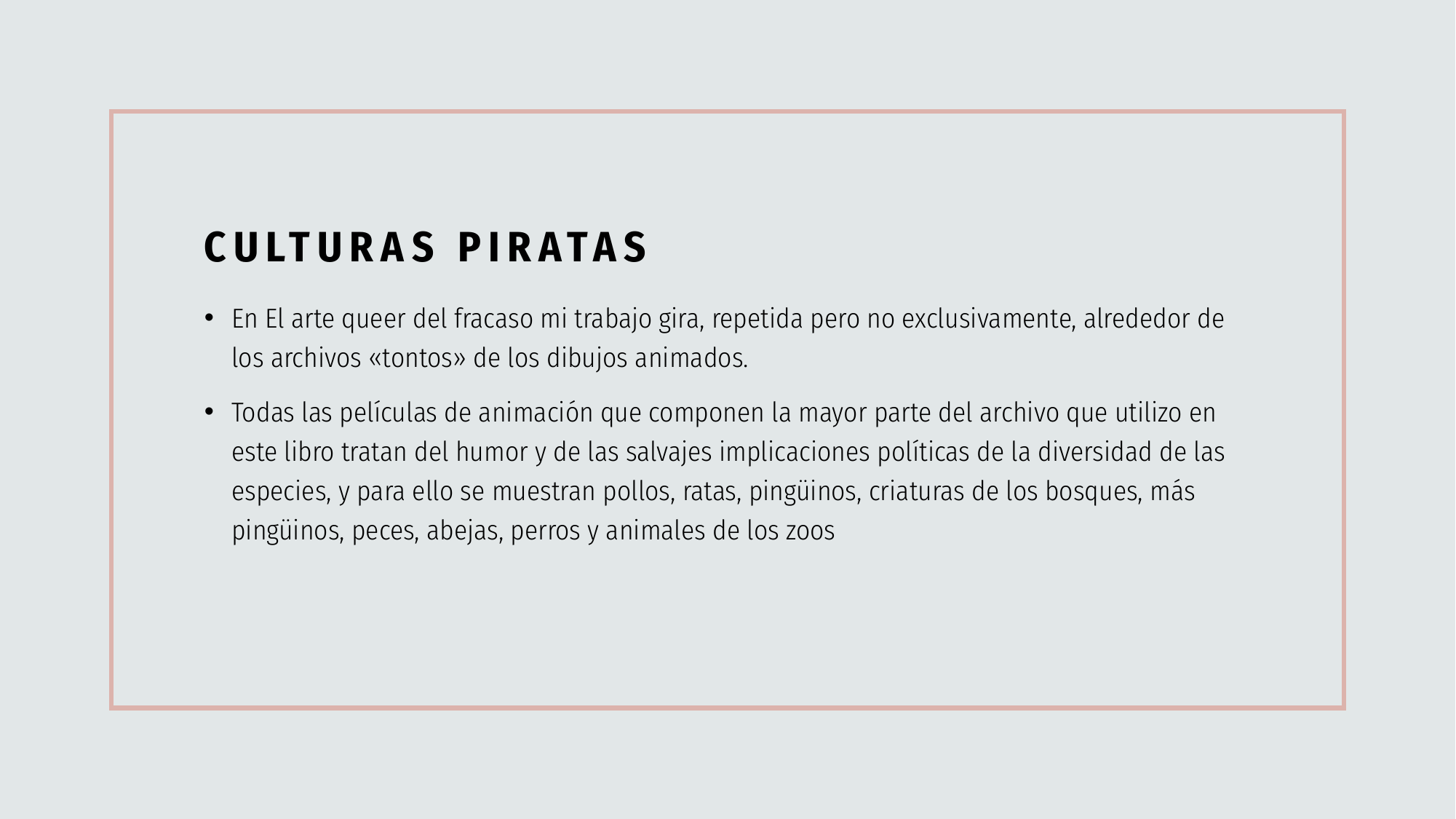

# Culturas piratas
En El arte queer del fracaso mi trabajo gira, repetida pero no exclusivamente, alrededor de los archivos «tontos» de los dibujos animados.
Todas las películas de animación que componen la mayor parte del archivo que utilizo en este libro tratan del humor y de las salvajes implicaciones políticas de la diversidad de las especies, y para ello se muestran pollos, ratas, pingüinos, criaturas de los bosques, más pingüinos, peces, abejas, perros y animales de los zoos